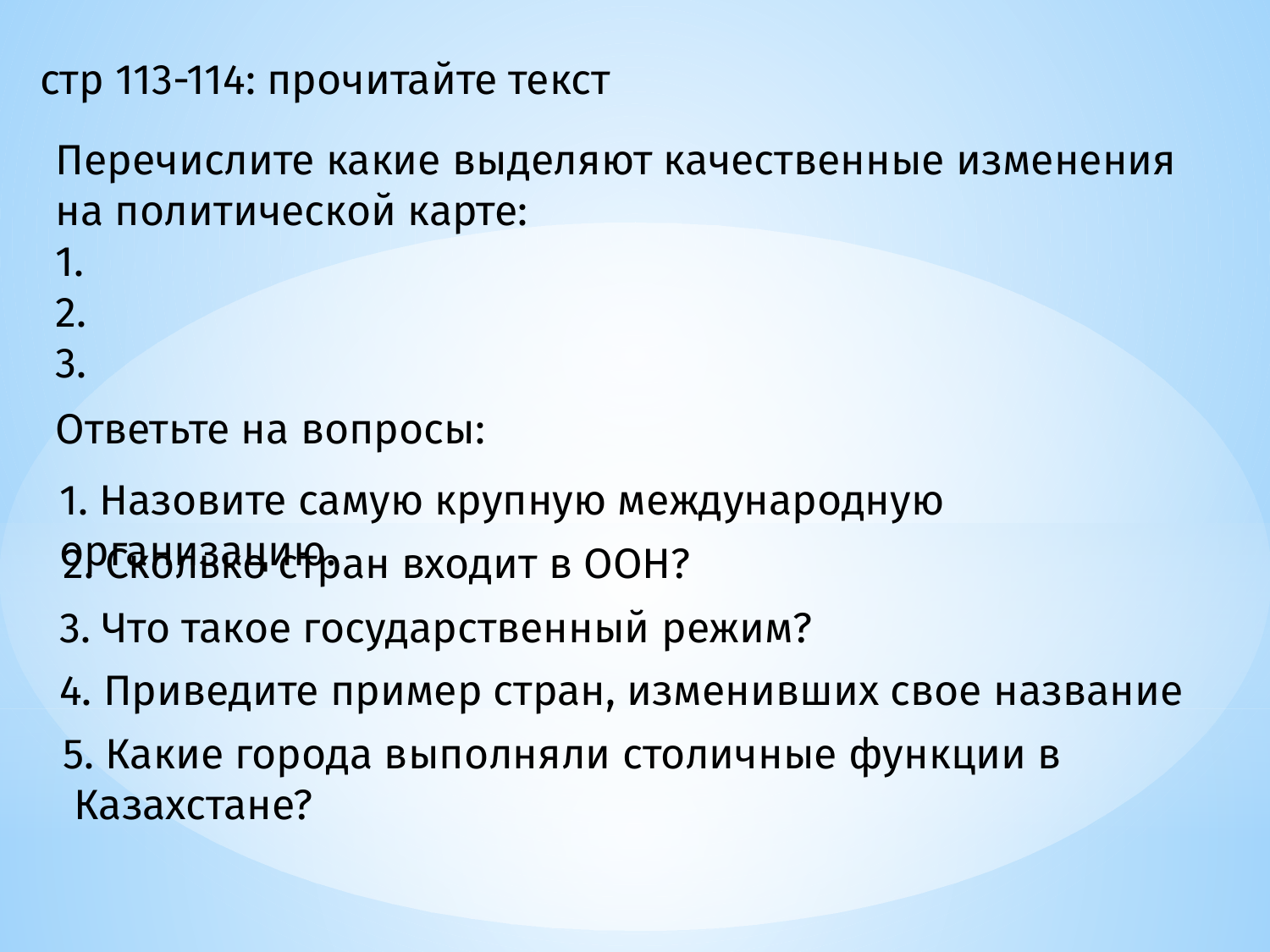

стр 113-114: прочитайте текст
Перечислите какие выделяют качественные изменения на политической карте:
1.
2.
3.
Ответьте на вопросы:
1. Назовите самую крупную международную организацию.
2. Сколько стран входит в ООН?
3. Что такое государственный режим?
4. Приведите пример стран, изменивших свое название
5. Какие города выполняли столичные функции в
 Казахстане?